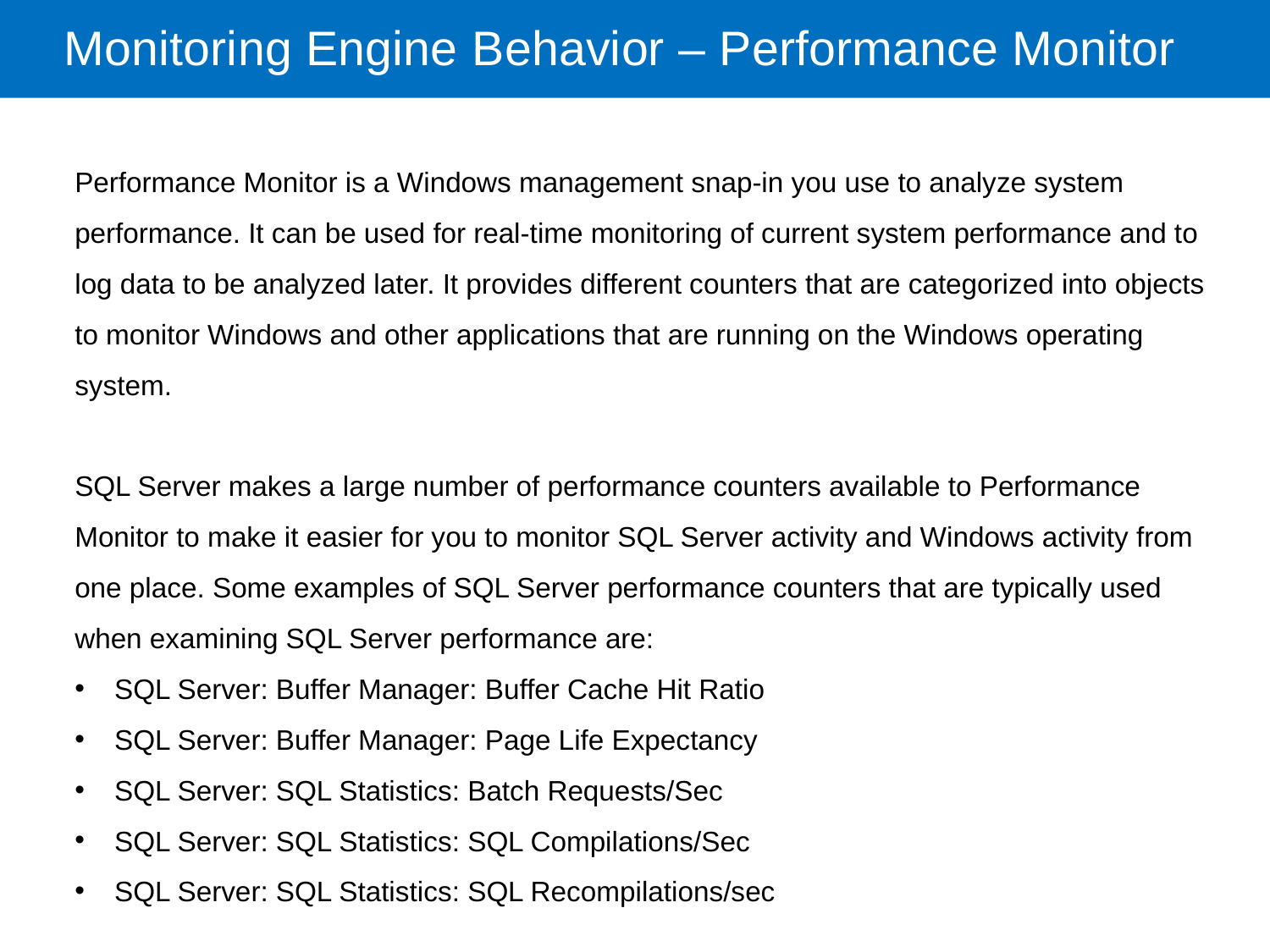

# Monitoring Engine Behavior – Performance Monitor
Performance Monitor is a Windows management snap-in you use to analyze system performance. It can be used for real-time monitoring of current system performance and to log data to be analyzed later. It provides different counters that are categorized into objects to monitor Windows and other applications that are running on the Windows operating system.
MCT USE ONLY. STUDENT USE PROHIBITED
SQL Server makes a large number of performance counters available to Performance Monitor to make it easier for you to monitor SQL Server activity and Windows activity from one place. Some examples of SQL Server performance counters that are typically used when examining SQL Server performance are:
SQL Server: Buffer Manager: Buffer Cache Hit Ratio
SQL Server: Buffer Manager: Page Life Expectancy
SQL Server: SQL Statistics: Batch Requests/Sec
SQL Server: SQL Statistics: SQL Compilations/Sec
SQL Server: SQL Statistics: SQL Recompilations/sec